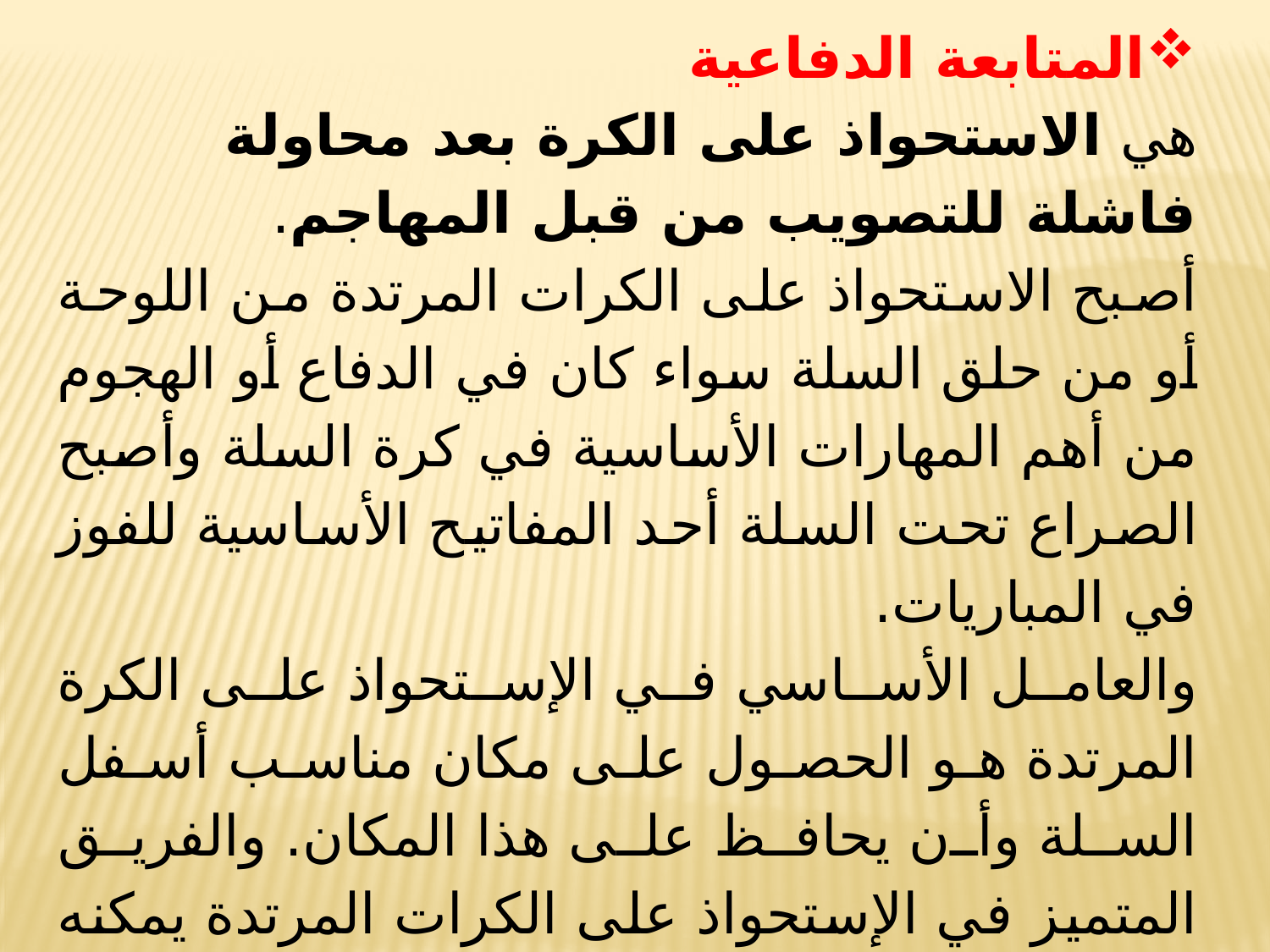

المتابعة الدفاعية
هي الاستحواذ على الكرة بعد محاولة فاشلة للتصويب من قبل المهاجم.
أصبح الاستحواذ على الكرات المرتدة من اللوحة أو من حلق السلة سواء كان في الدفاع أو الهجوم من أهم المهارات الأساسية في كرة السلة وأصبح الصراع تحت السلة أحد المفاتيح الأساسية للفوز في المباريات.
والعامل الأساسي في الإستحواذ على الكرة المرتدة هو الحصول على مكان مناسب أسفل السلة وأن يحافظ على هذا المكان. والفريق المتميز في الإستحواذ على الكرات المرتدة يمكنه من أداء الهجوم الخاطف والسريع قبل أن ينظم الفريق المنافس دفاعه بصورة صحيحة.